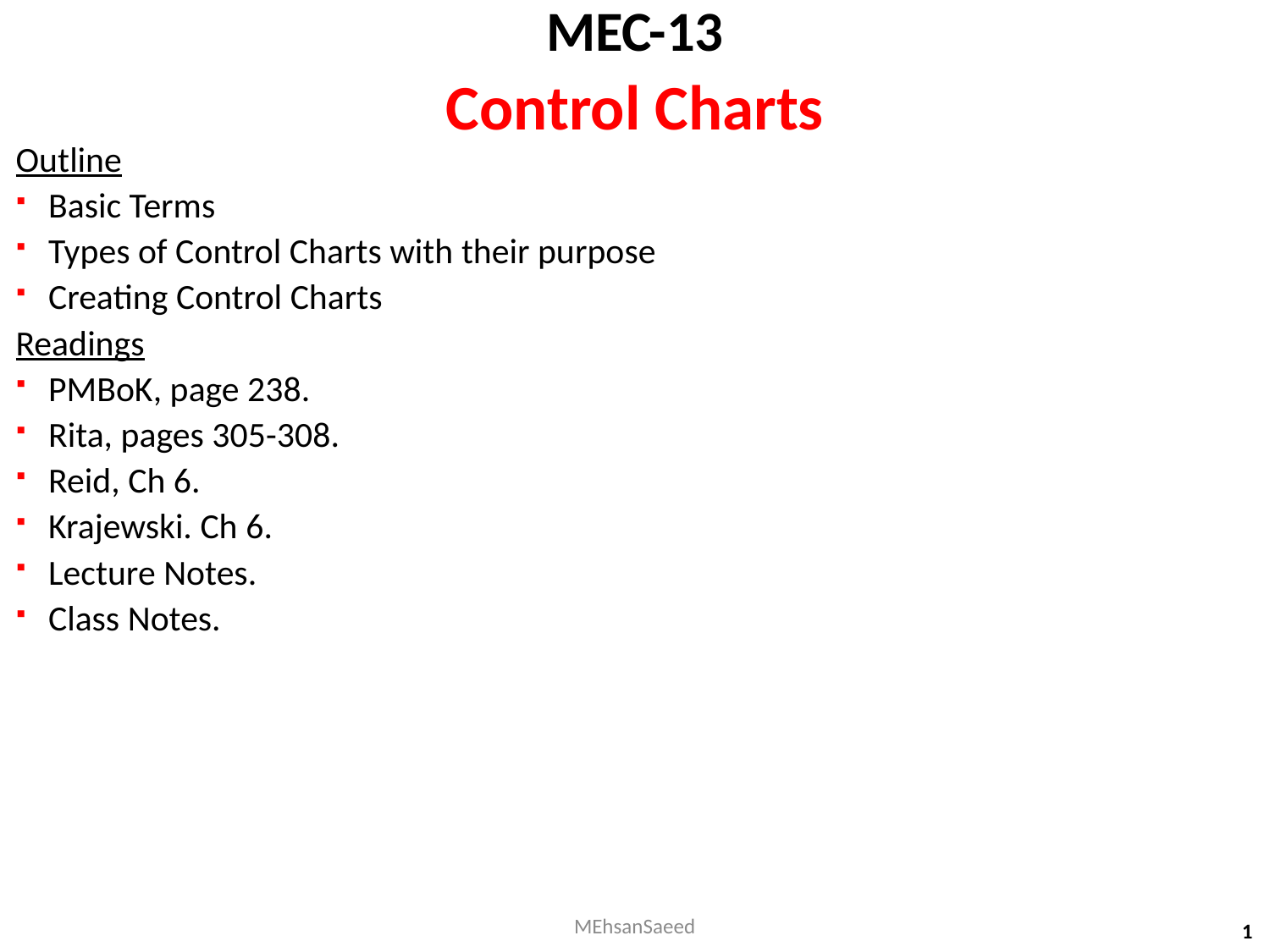

MEC-13
# Control Charts
Outline
Basic Terms
Types of Control Charts with their purpose
Creating Control Charts
Readings
PMBoK, page 238.
Rita, pages 305-308.
Reid, Ch 6.
Krajewski. Ch 6.
Lecture Notes.
Class Notes.
MEhsanSaeed
1